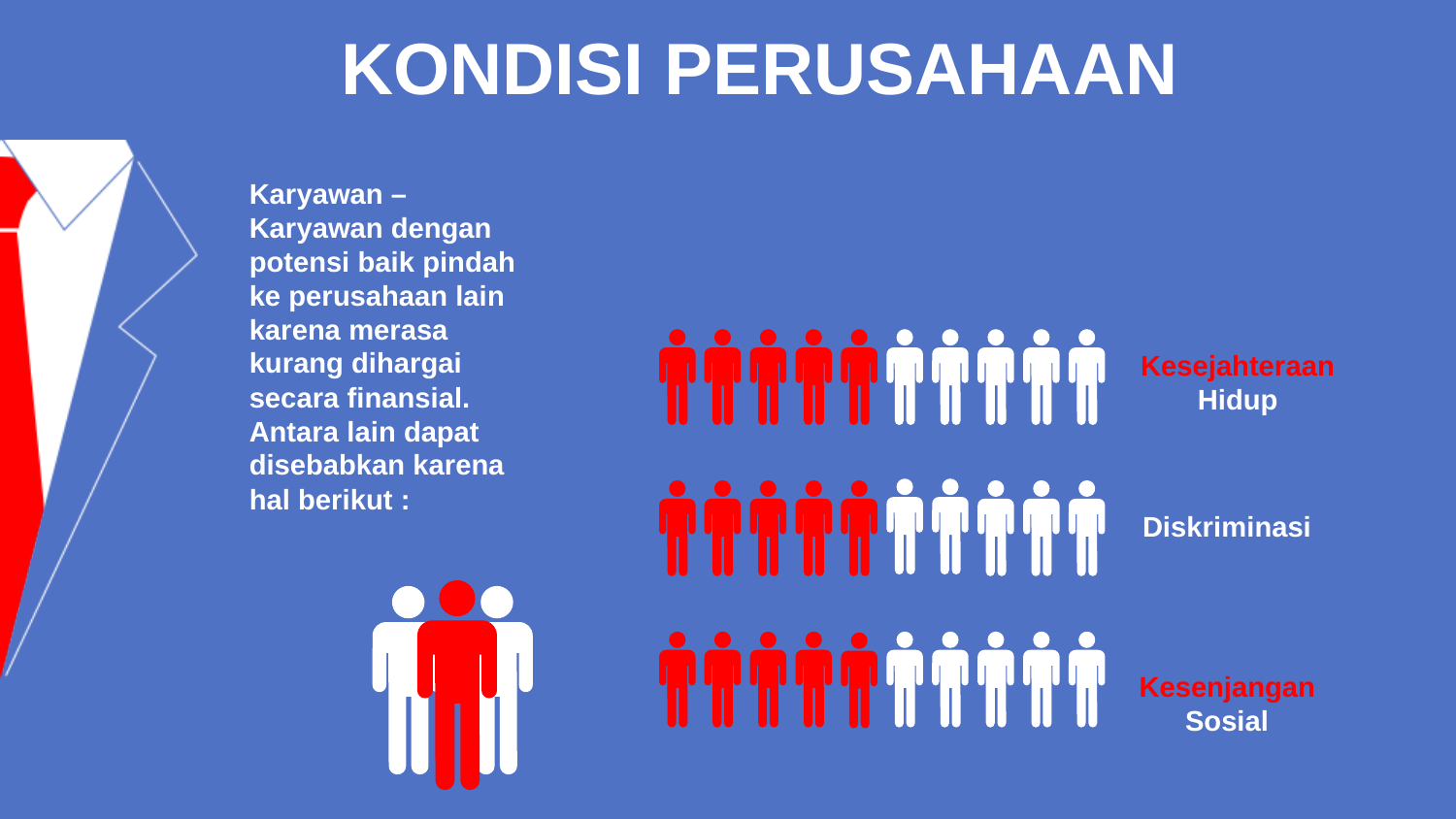

KONDISI PERUSAHAAN
Karyawan – Karyawan dengan potensi baik pindah ke perusahaan lain karena merasa kurang dihargai secara finansial. Antara lain dapat disebabkan karena hal berikut :

Kesejahteraan Hidup

Diskriminasi

Kesenjangan Sosial